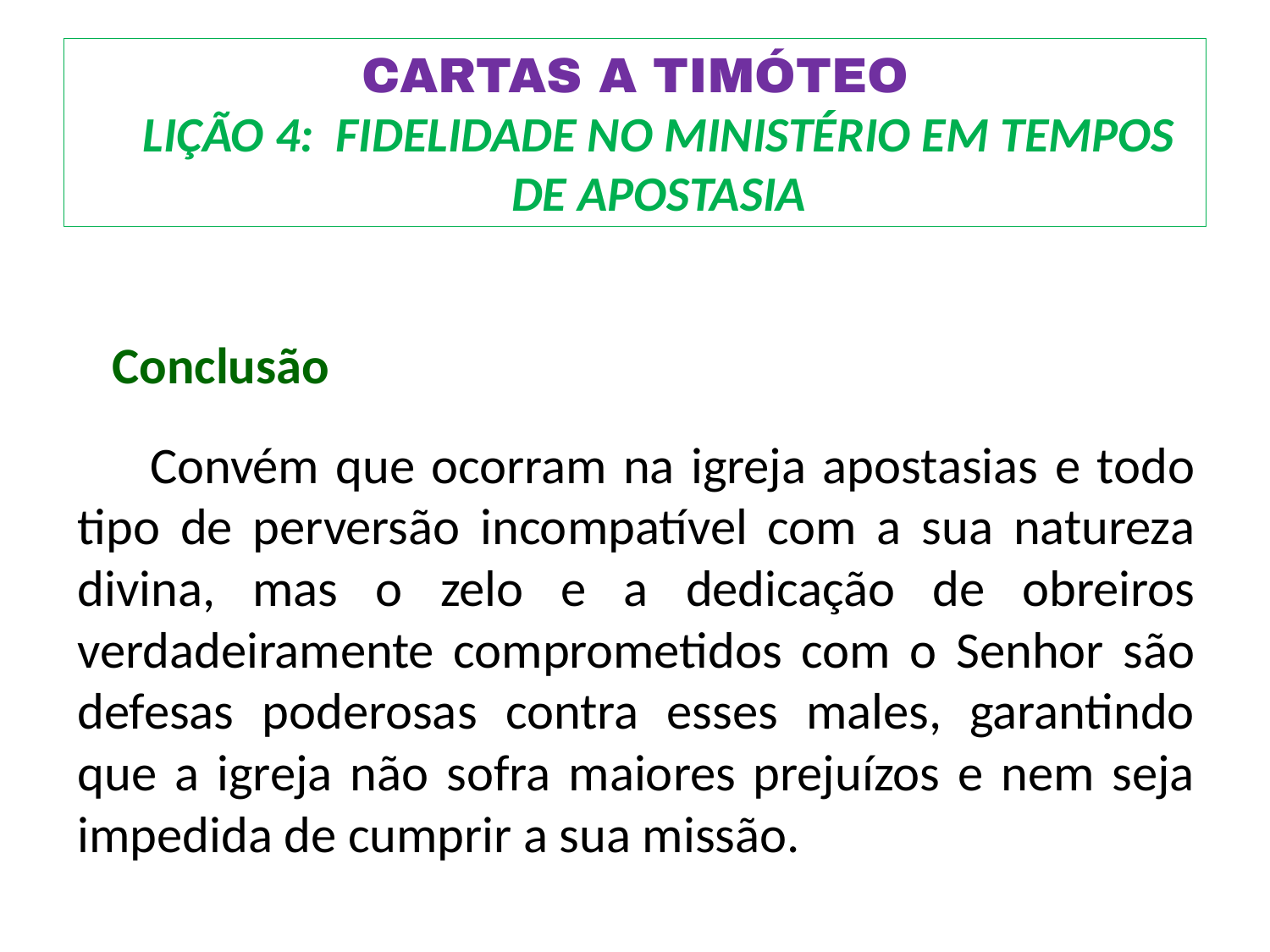

# CARTAS A TIMÓTEO LIÇÃO 4:  FIDELIDADE NO MINISTÉRIO EM TEMPOS DE APOSTASIA
   Conclusão

	Convém que ocorram na igreja apostasias e todo tipo de perversão incompatível com a sua natureza divina, mas o zelo e a dedicação de obreiros verdadeiramente comprometidos com o Senhor são defesas poderosas contra esses males, garantindo que a igreja não sofra maiores prejuízos e nem seja impedida de cumprir a sua missão.